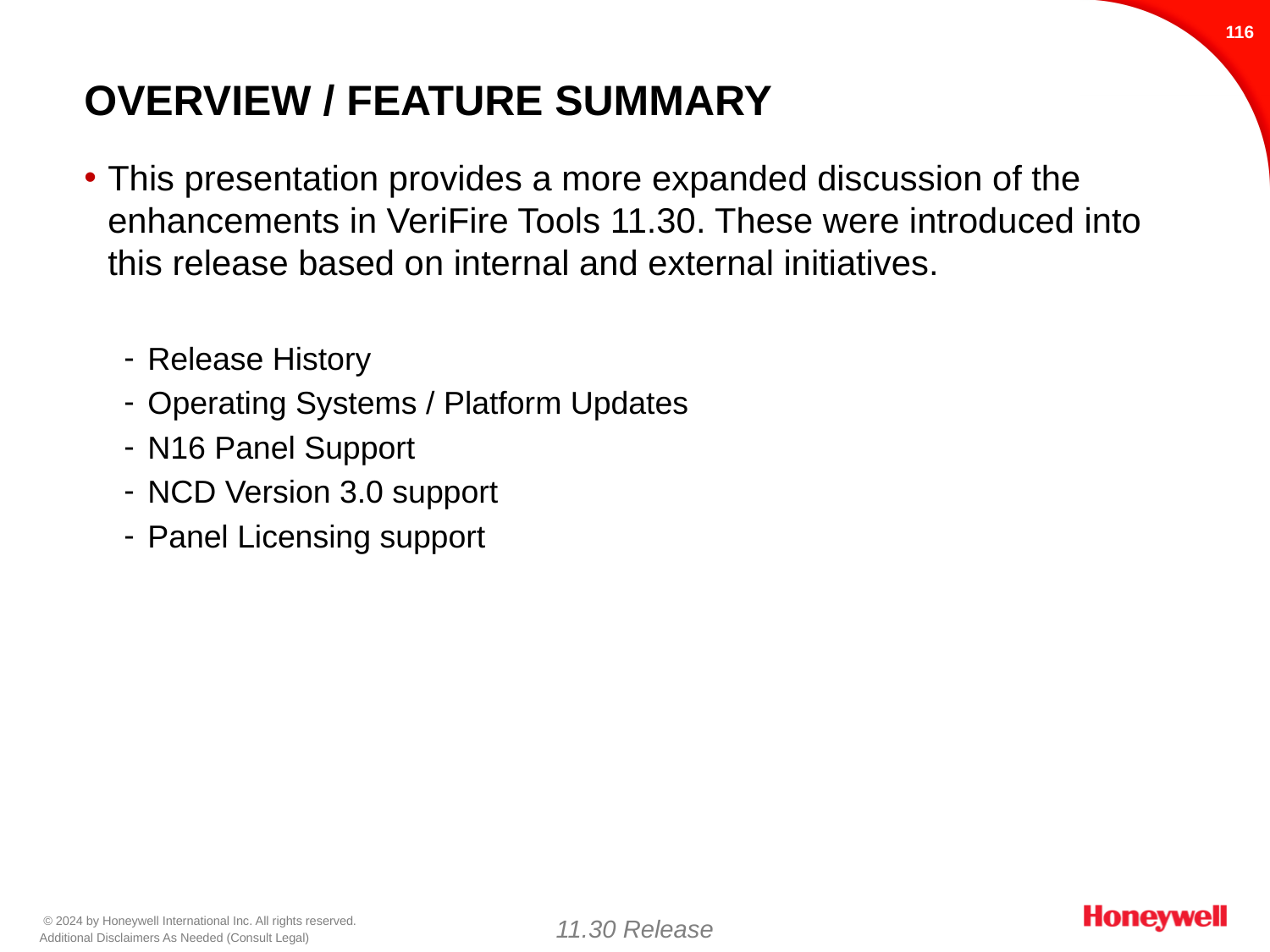

116
# Overview / Feature Summary
This presentation provides a more expanded discussion of the enhancements in VeriFire Tools 11.30. These were introduced into this release based on internal and external initiatives.

Release History
Operating Systems / Platform Updates
N16 Panel Support
NCD Version 3.0 support
Panel Licensing support

11.30 Release